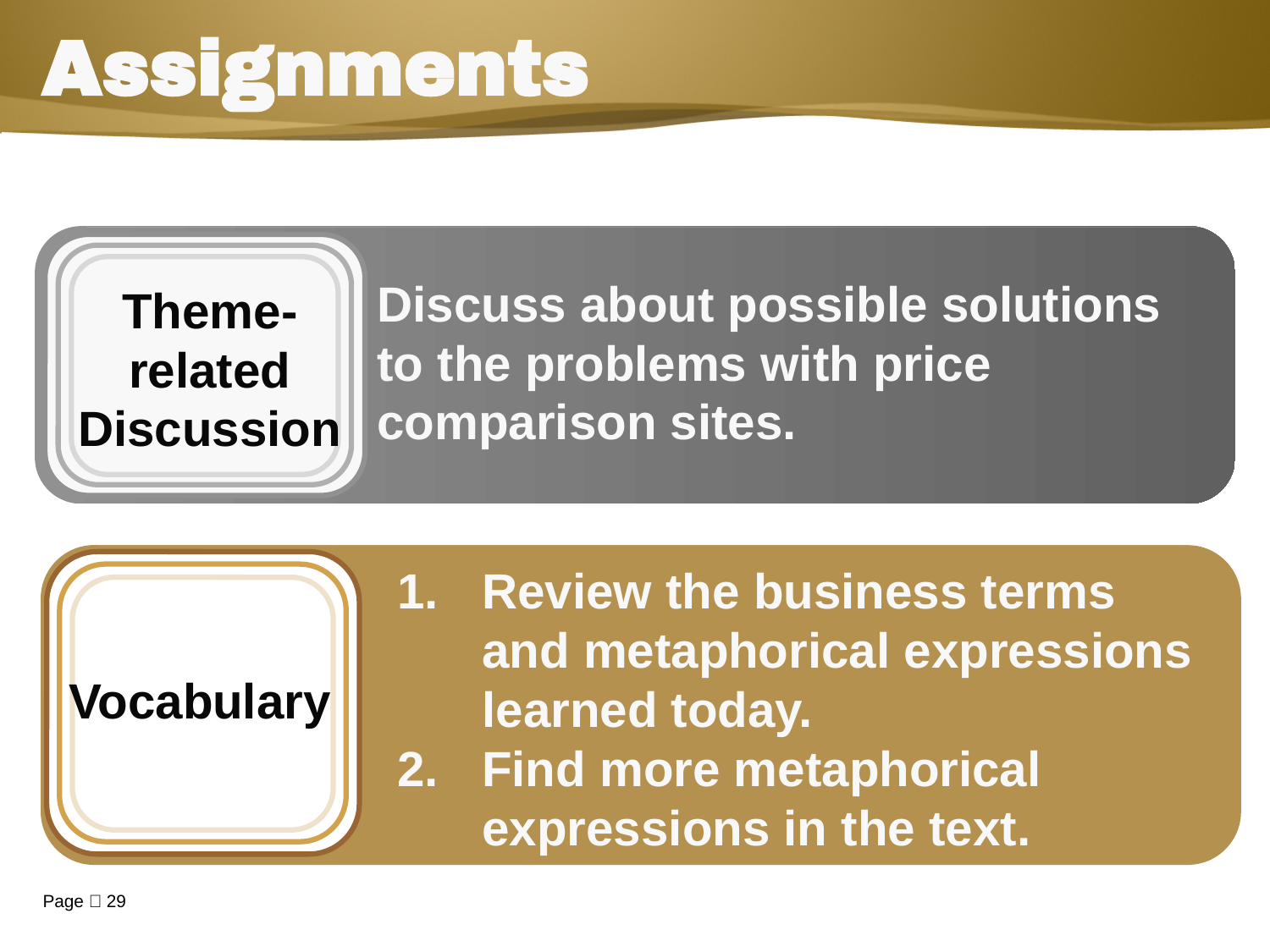

# Assignments

Discuss about possible solutions to the problems with price comparison sites.
Theme-related Discussion

Review the business terms and metaphorical expressions learned today.
Find more metaphorical expressions in the text.
Vocabulary